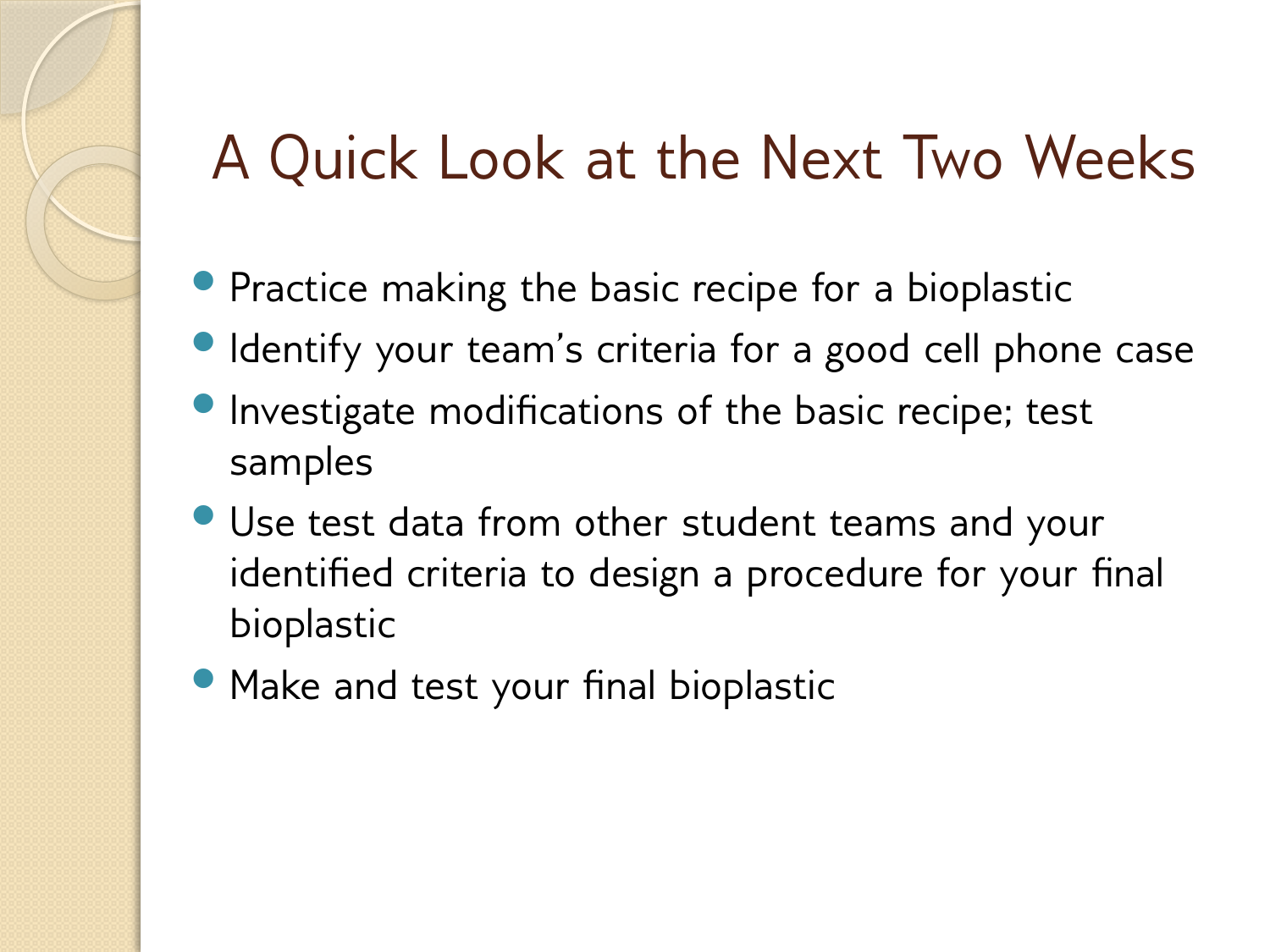

# A Quick Look at the Next Two Weeks
Practice making the basic recipe for a bioplastic
Identify your team’s criteria for a good cell phone case
Investigate modifications of the basic recipe; test samples
Use test data from other student teams and your identified criteria to design a procedure for your final bioplastic
Make and test your final bioplastic